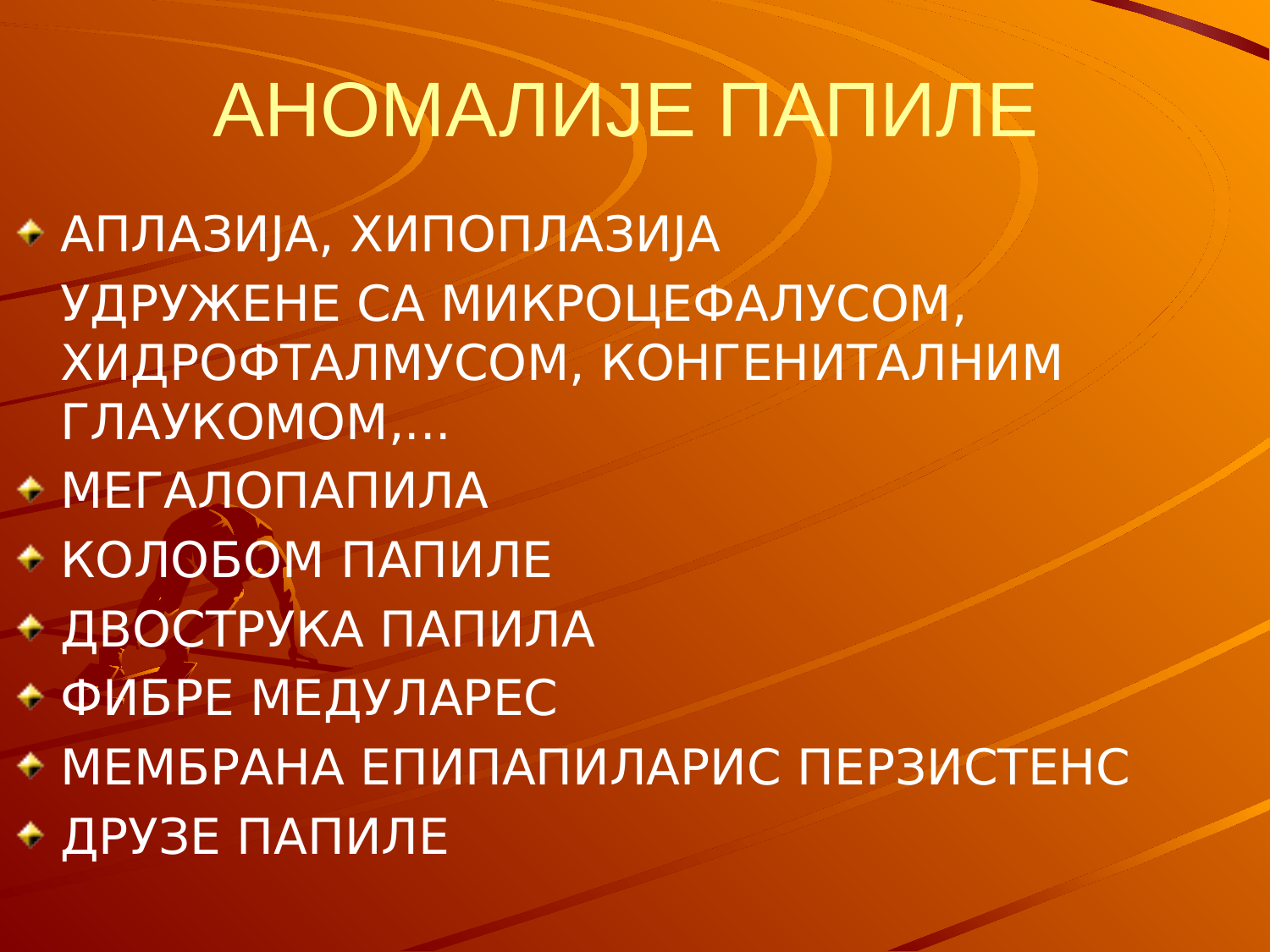

# АНОМАЛИЈЕ ПАПИЛЕ
АПЛАЗИЈА, ХИПОПЛАЗИЈА
	УДРУЖЕНЕ СА МИКРОЦЕФАЛУСОМ, ХИДРОФТАЛМУСОМ, КОНГЕНИТАЛНИМ ГЛАУКОМОМ,...
МЕГАЛОПАПИЛА
КОЛОБОМ ПАПИЛЕ
ДВОСТРУКА ПАПИЛА
ФИБРЕ МЕДУЛАРЕС
МЕМБРАНА ЕПИПАПИЛАРИС ПЕРЗИСТЕНС
ДРУЗЕ ПАПИЛЕ